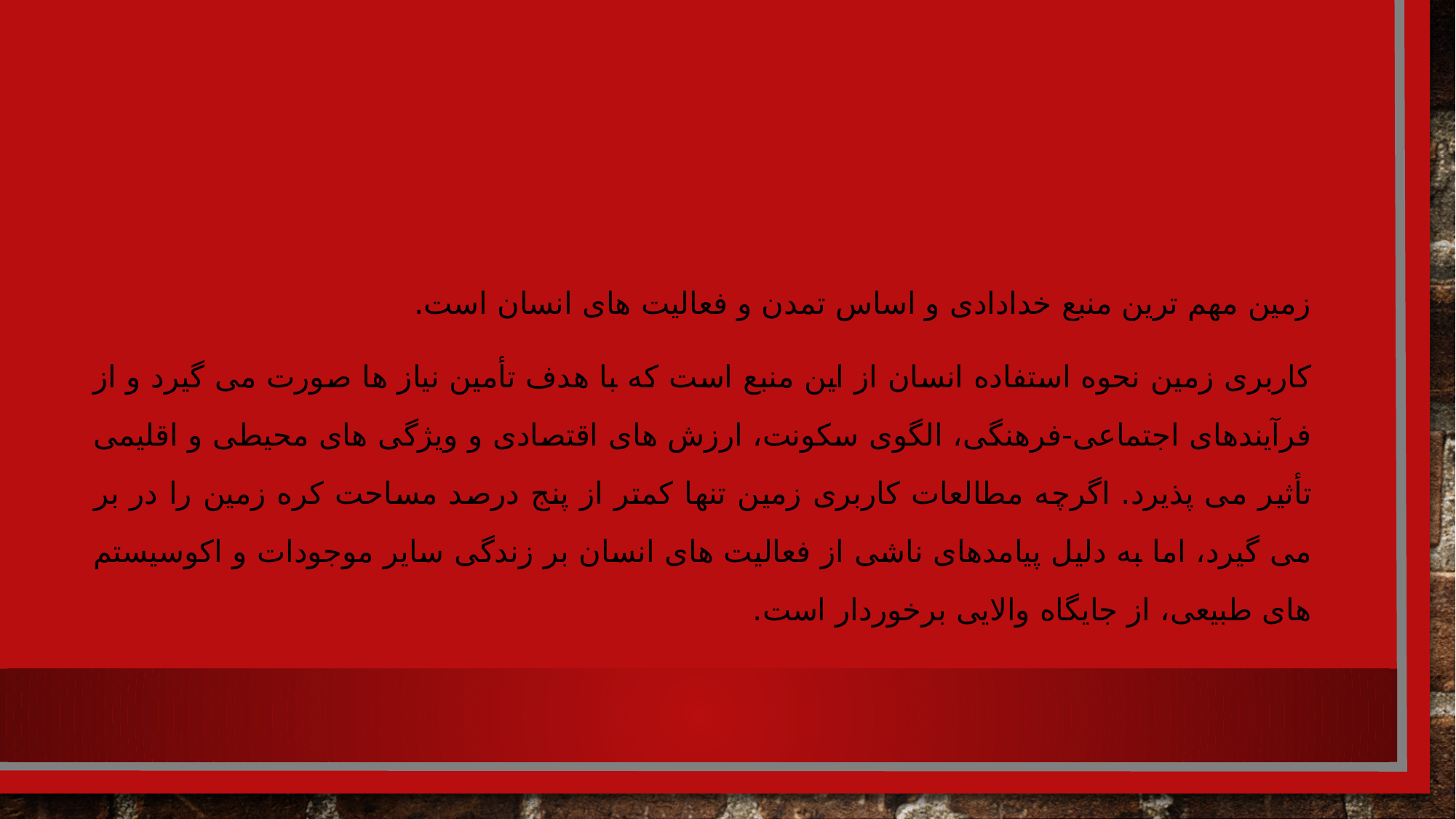

# نتیجه گیری
زمین مهم ترین منبع خدادادی و اساس تمدن و فعالیت های انسان است.
کاربری زمین نحوه استفاده انسان از این منبع است که با هدف تأمین نیاز ها صورت می گیرد و از فرآیندهای اجتماعی-فرهنگی، الگوی سکونت، ارزش های اقتصادی و ویژگی های محیطی و اقلیمی تأثیر می پذیرد. اگرچه مطالعات کاربری زمین تنها کمتر از پنج درصد مساحت کره زمین را در بر می گیرد، اما به دلیل پیامدهای ناشی از فعالیت های انسان بر زندگی سایر موجودات و اکوسیستم های طبیعی، از جایگاه والایی برخوردار است.